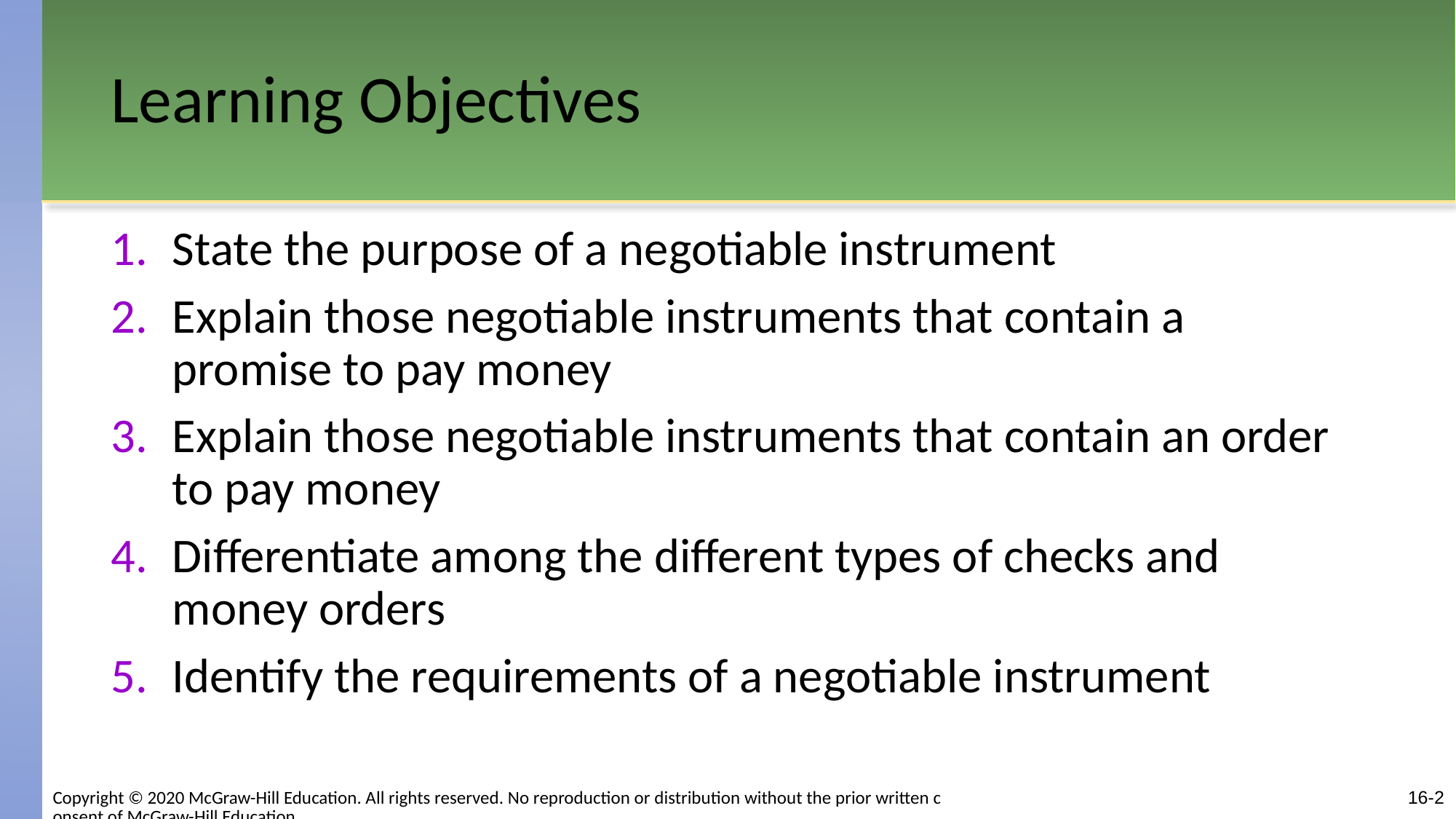

# Learning Objectives
State the purpose of a negotiable instrument
Explain those negotiable instruments that contain a promise to pay money
Explain those negotiable instruments that contain an order to pay money
Differentiate among the different types of checks and money orders
Identify the requirements of a negotiable instrument
Copyright © 2020 McGraw-Hill Education. All rights reserved. No reproduction or distribution without the prior written consent of McGraw-Hill Education.
16-2